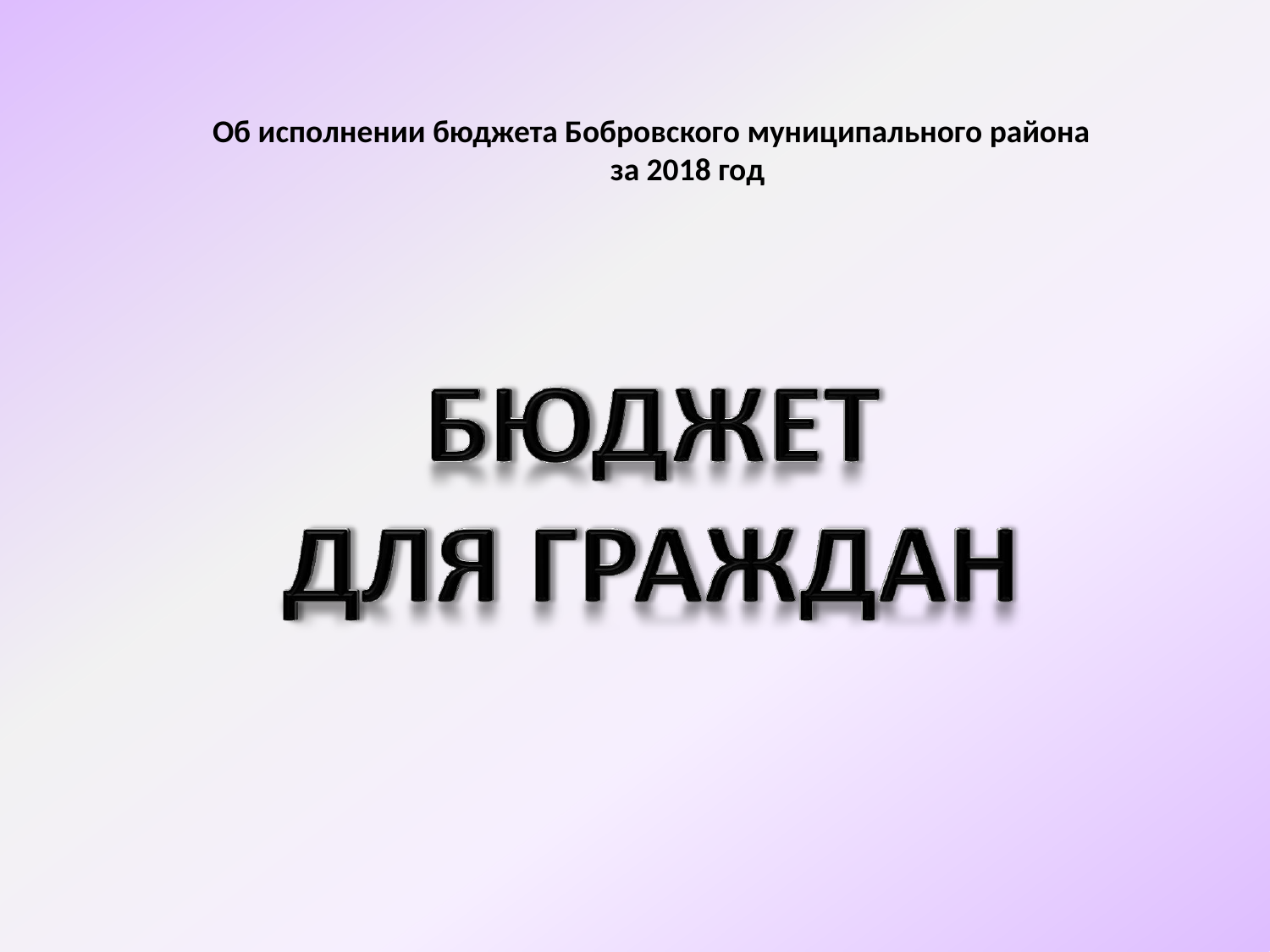

Об исполнении бюджета Бобровского муниципального района за 2018 год